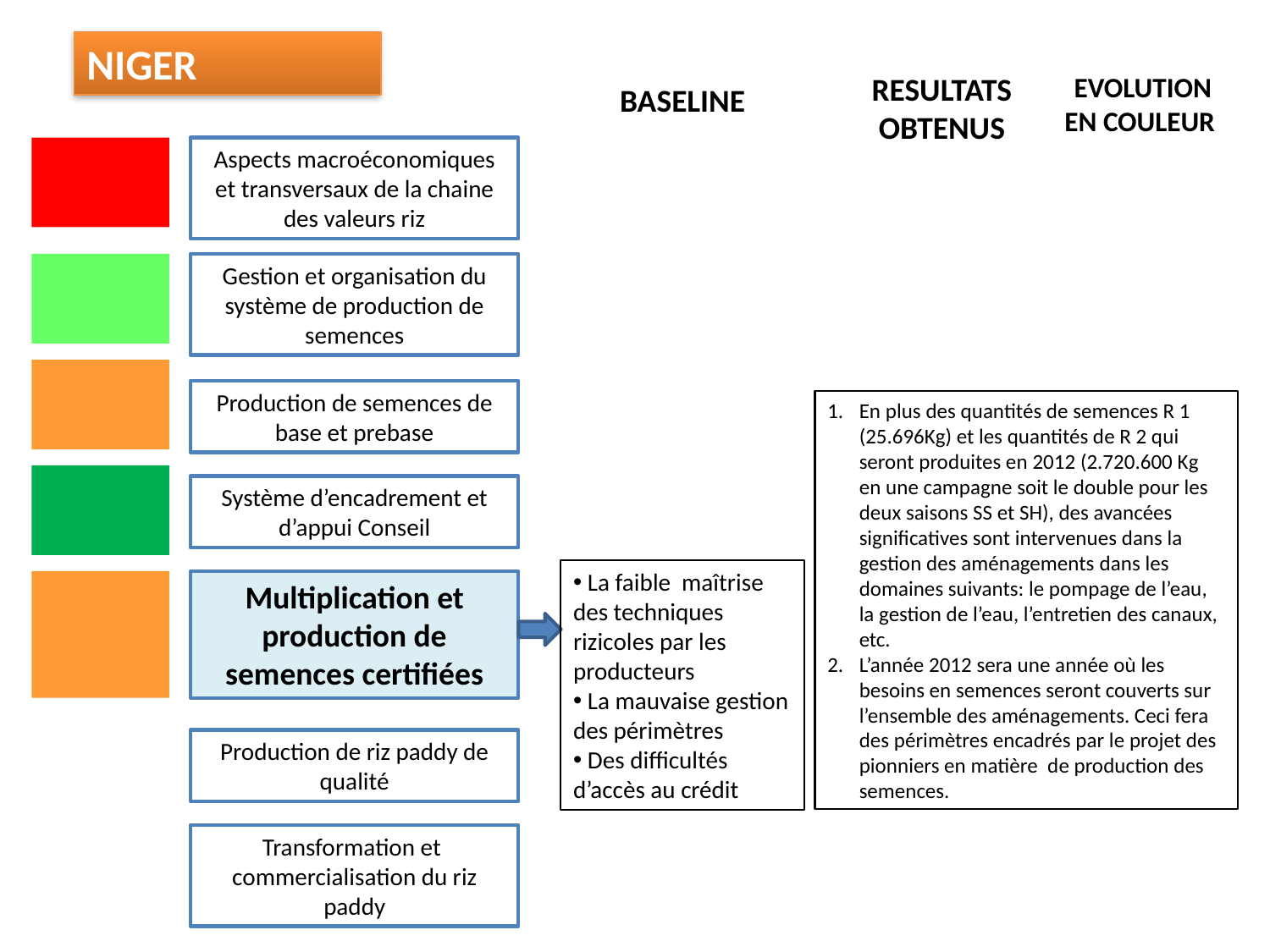

NIGER
RESULTATS OBTENUS
EVOLUTION EN COULEUR
BASELINE

Aspects macroéconomiques et transversaux de la chaine des valeurs riz

Gestion et organisation du système de production de semences

Production de semences de base et prebase
En plus des quantités de semences R 1 (25.696Kg) et les quantités de R 2 qui seront produites en 2012 (2.720.600 Kg en une campagne soit le double pour les deux saisons SS et SH), des avancées significatives sont intervenues dans la gestion des aménagements dans les domaines suivants: le pompage de l’eau, la gestion de l’eau, l’entretien des canaux, etc.
L’année 2012 sera une année où les besoins en semences seront couverts sur l’ensemble des aménagements. Ceci fera des périmètres encadrés par le projet des pionniers en matière  de production des semences.

Système d’encadrement et d’appui Conseil
 La faible  maîtrise des techniques rizicoles par les producteurs
 La mauvaise gestion des périmètres
 Des difficultés d’accès au crédit

Multiplication et production de semences certifiées

Production de riz paddy de qualité
Transformation et  commercialisation du riz paddy